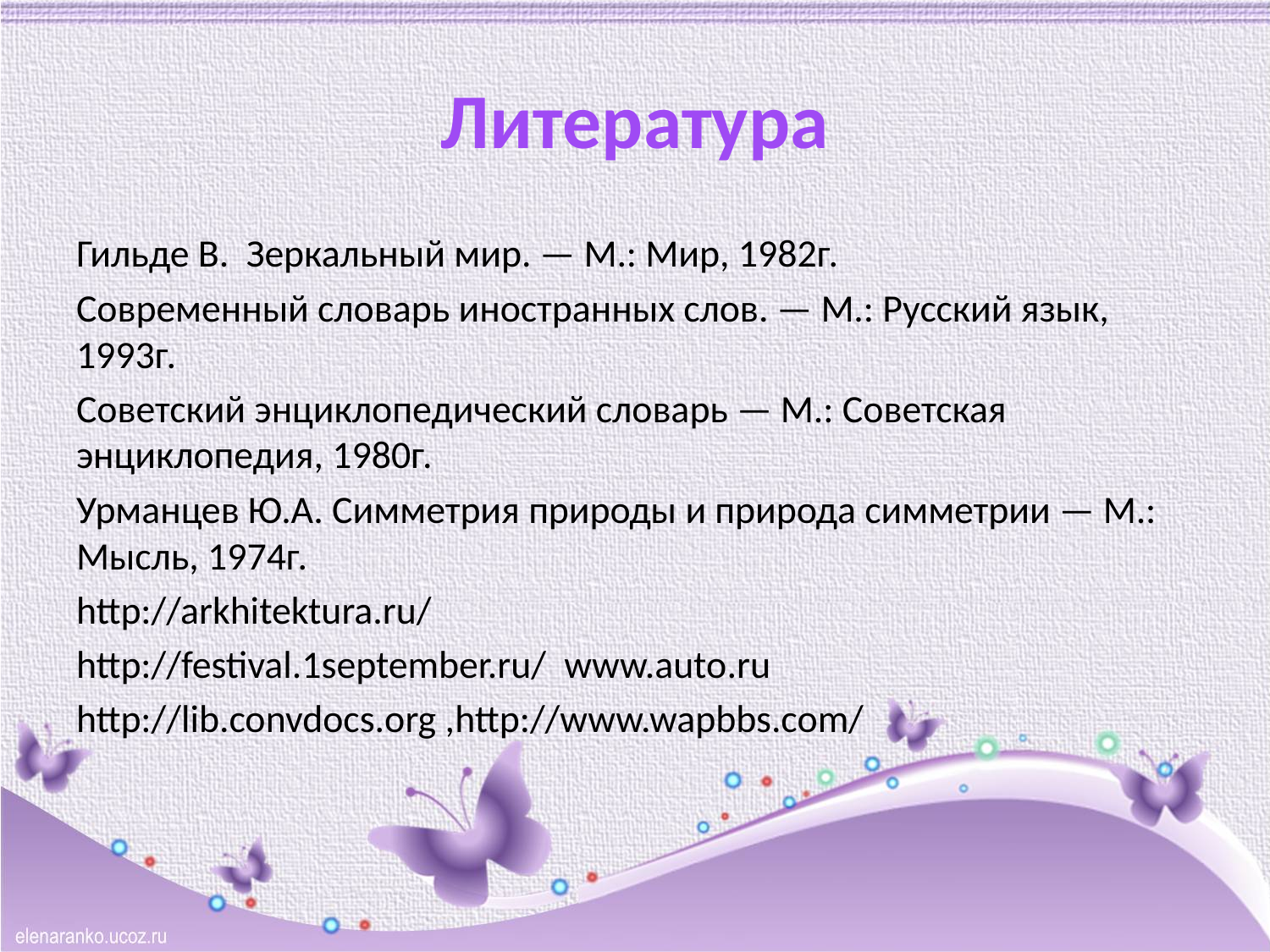

# Литература
Гильде В.  Зеркальный мир. — М.: Мир, 1982г.
Современный словарь иностранных слов. — М.: Русский язык, 1993г.
Советский энциклопедический словарь — М.: Советская энциклопедия, 1980г.
Урманцев Ю.А. Симметрия природы и природа симметрии — М.: Мысль, 1974г.
http://arkhitektura.ru/
http://festival.1september.ru/  www.auto.ru
http://lib.convdocs.org ,http://www.wapbbs.com/